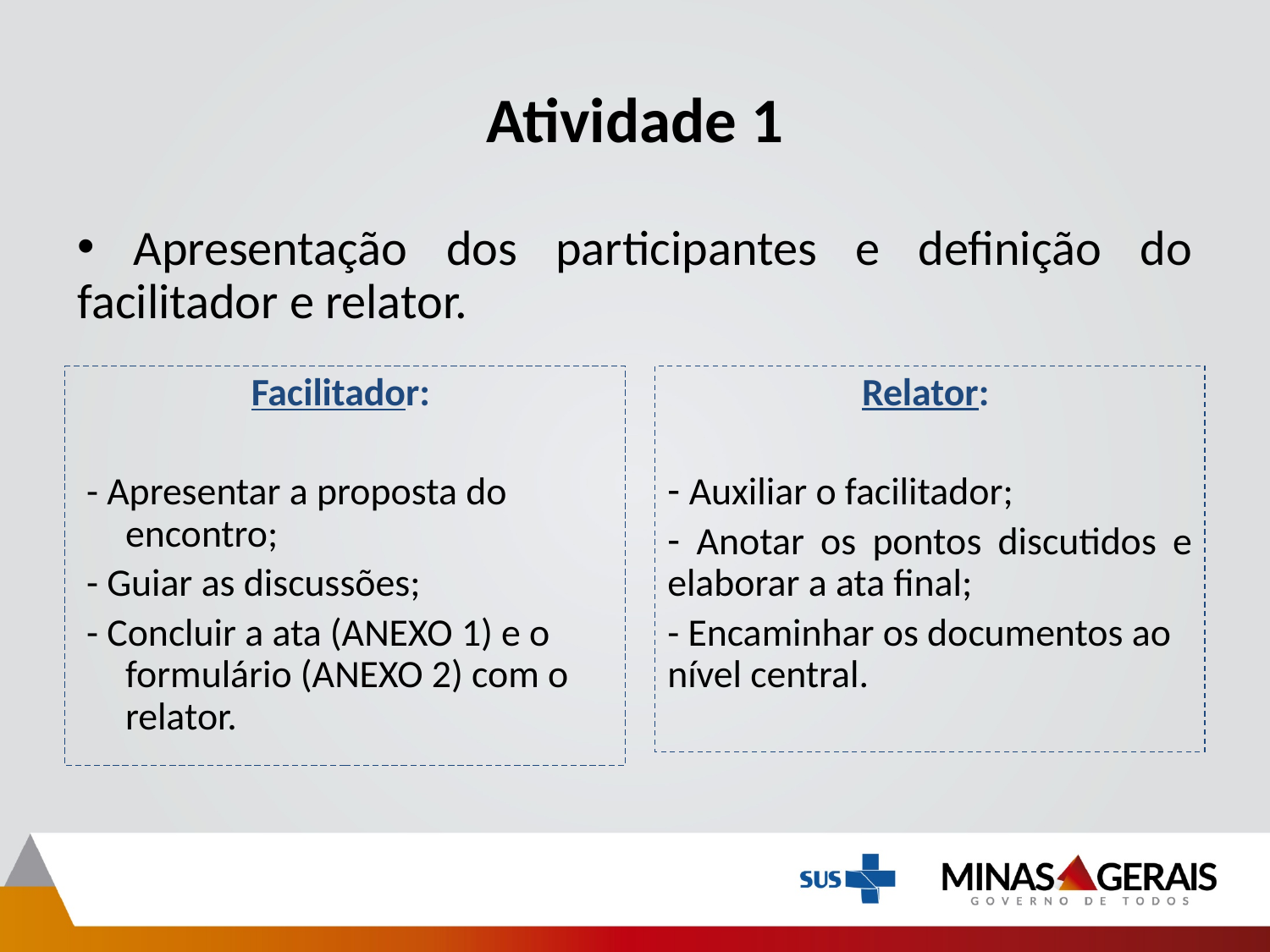

# Atividade 1
 Apresentação dos participantes e definição do facilitador e relator.
Facilitador:

 - Apresentar a proposta do encontro;
 - Guiar as discussões;
 - Concluir a ata (ANEXO 1) e o formulário (ANEXO 2) com o relator.
Relator:

 Auxiliar o facilitador;
 Anotar os pontos discutidos e elaborar a ata final;
- Encaminhar os documentos ao nível central.